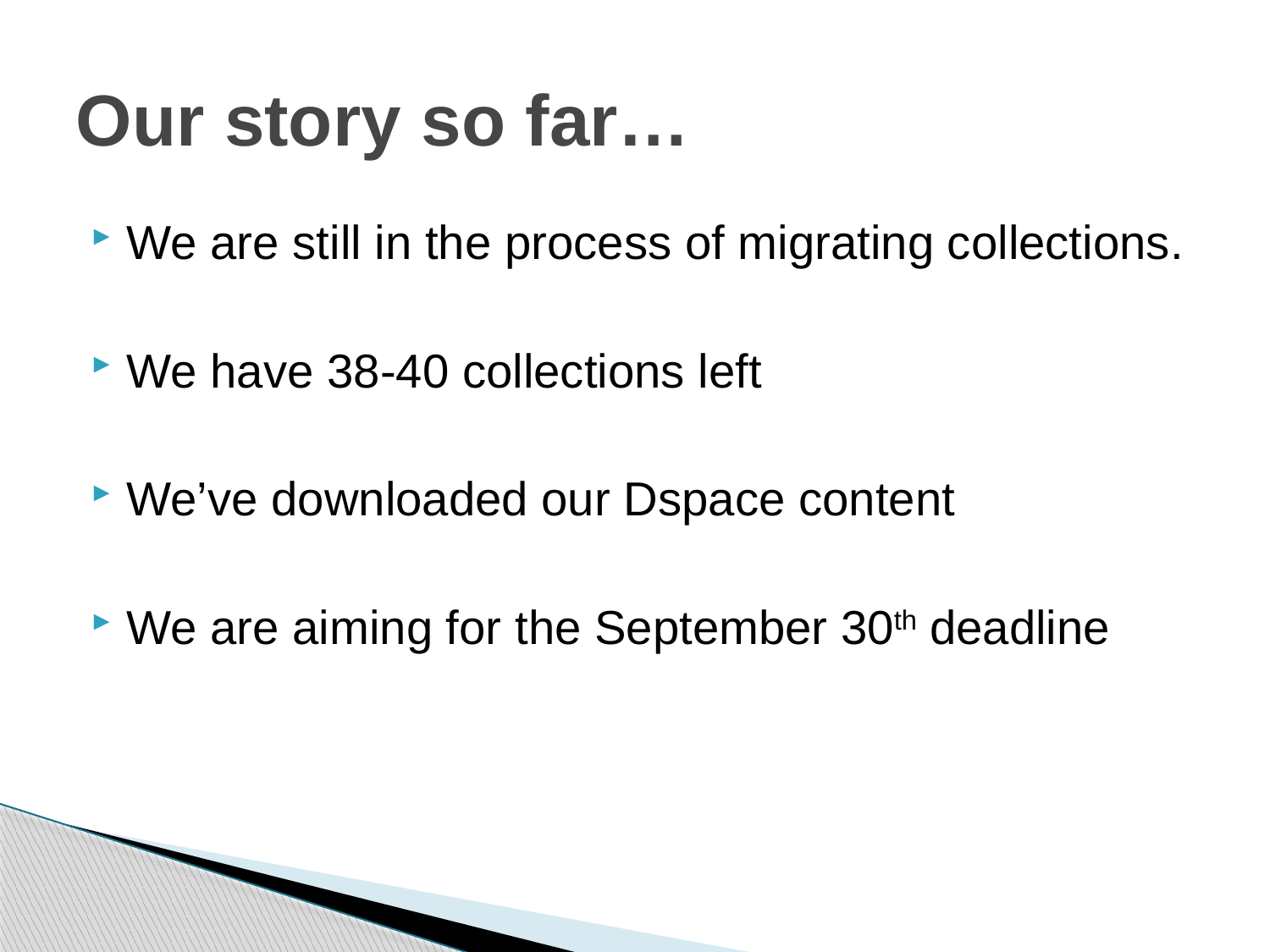

# Our story so far…
We are still in the process of migrating collections.

We have 38-40 collections left

We’ve downloaded our Dspace content

We are aiming for the September 30th deadline